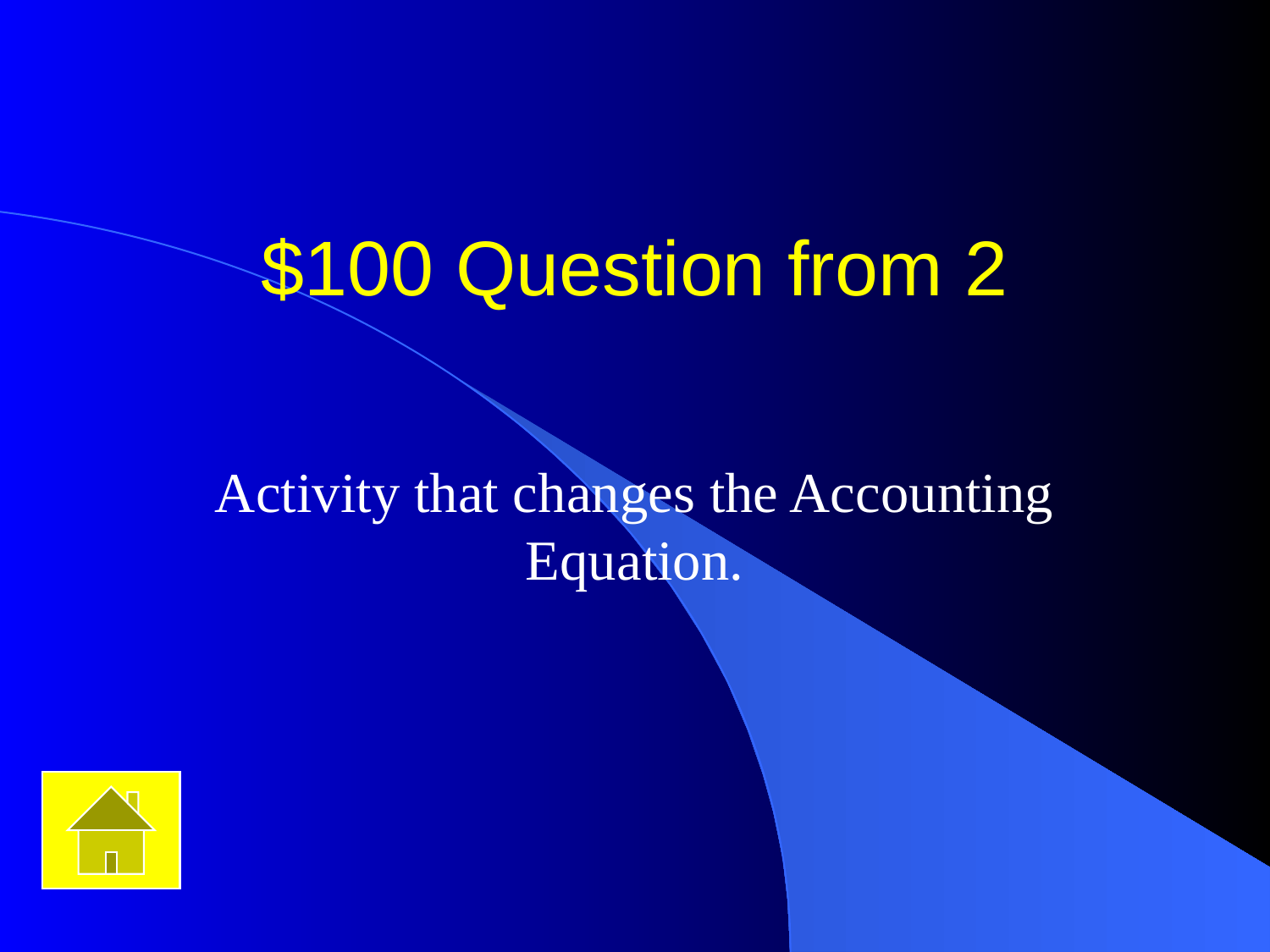

# $100 Question from 2
Activity that changes the Accounting Equation.